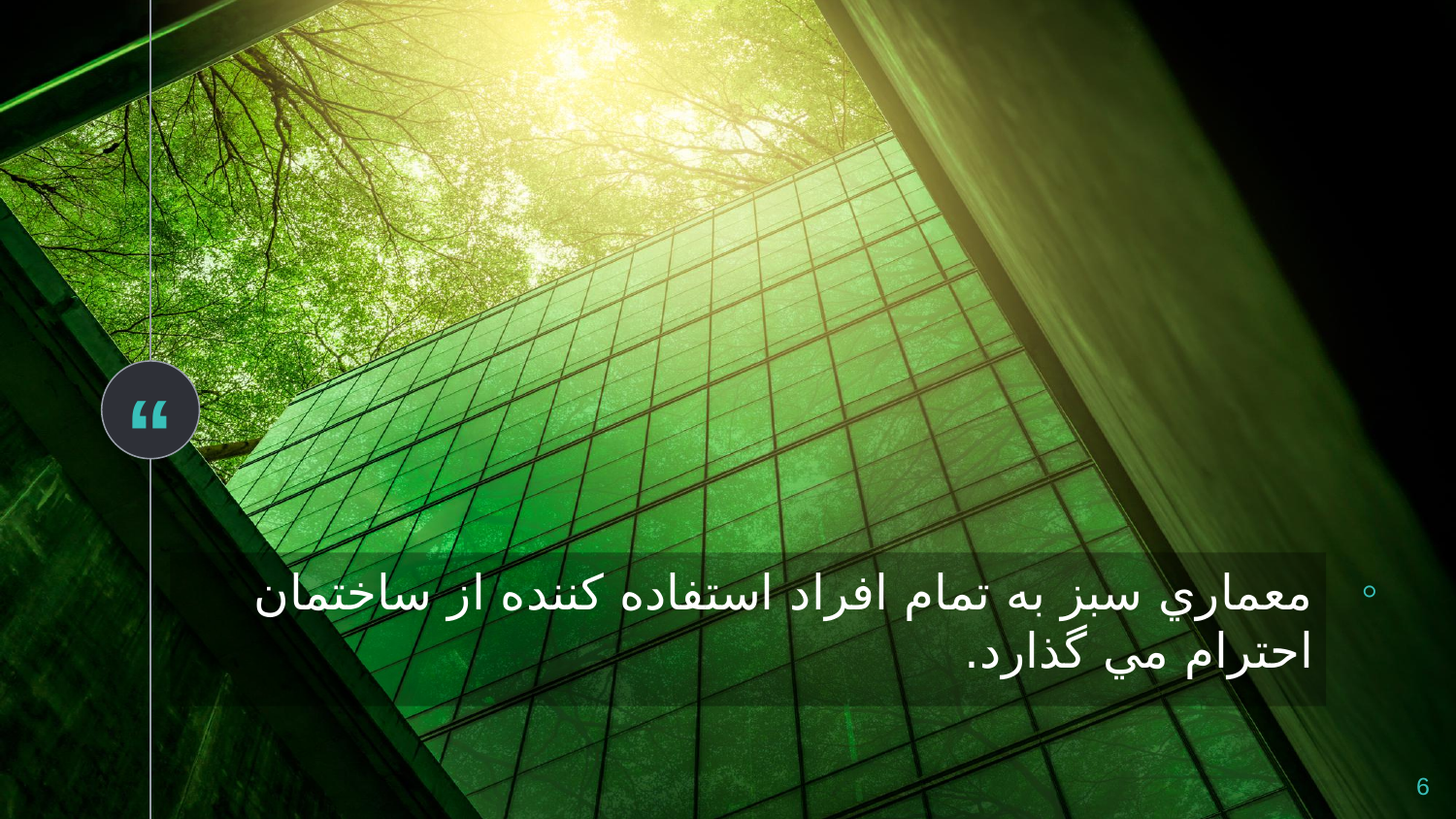

معماري سبز به تمام افراد استفاده کننده از ساختمان احترام مي گذارد.

6